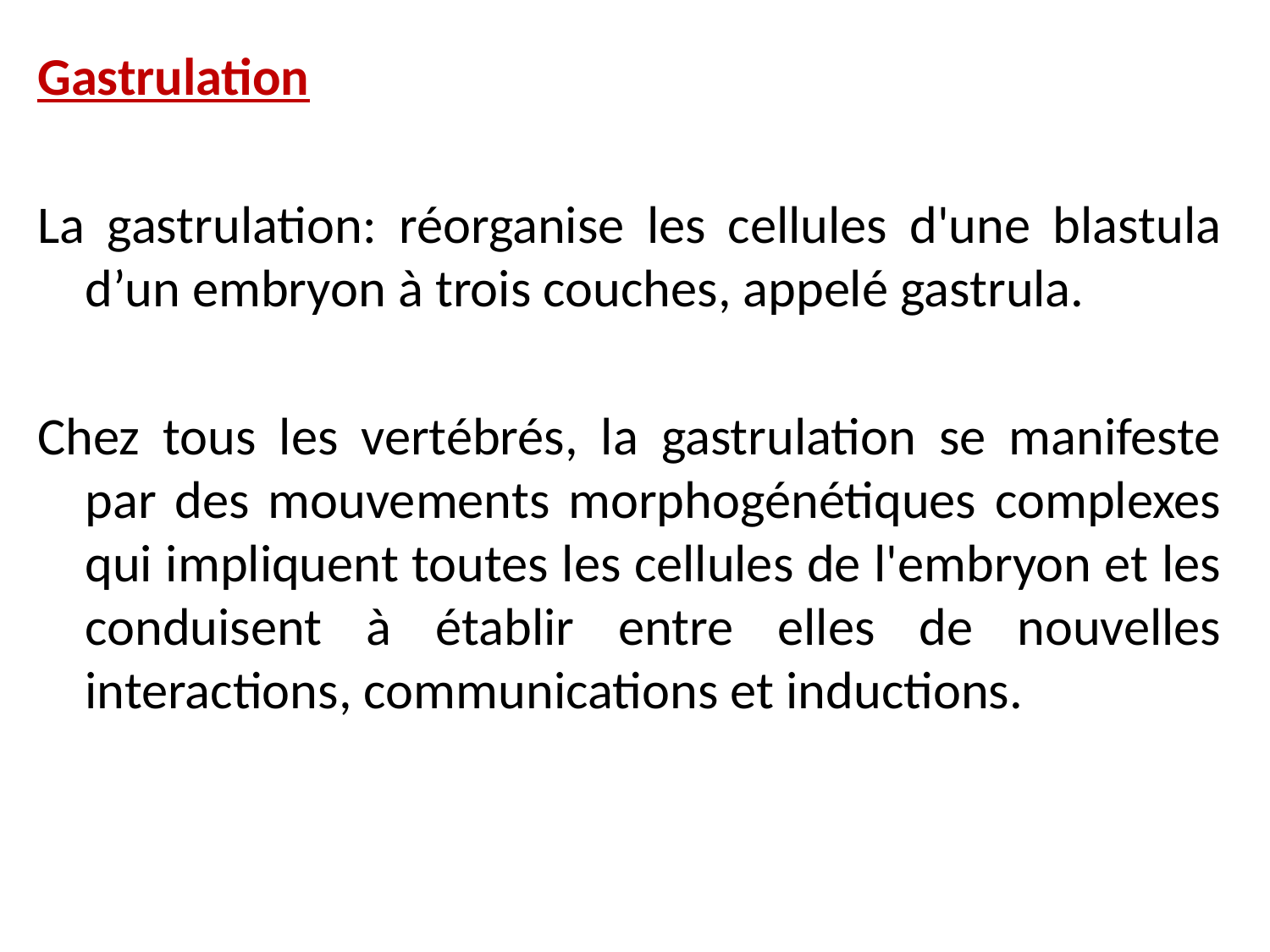

Gastrulation

La gastrulation: réorganise les cellules d'une blastula d’un embryon à trois couches, appelé gastrula.

Chez tous les vertébrés, la gastrulation se manifeste par des mouvements morphogénétiques complexes qui impliquent toutes les cellules de l'embryon et les conduisent à établir entre elles de nouvelles interactions, communications et inductions.